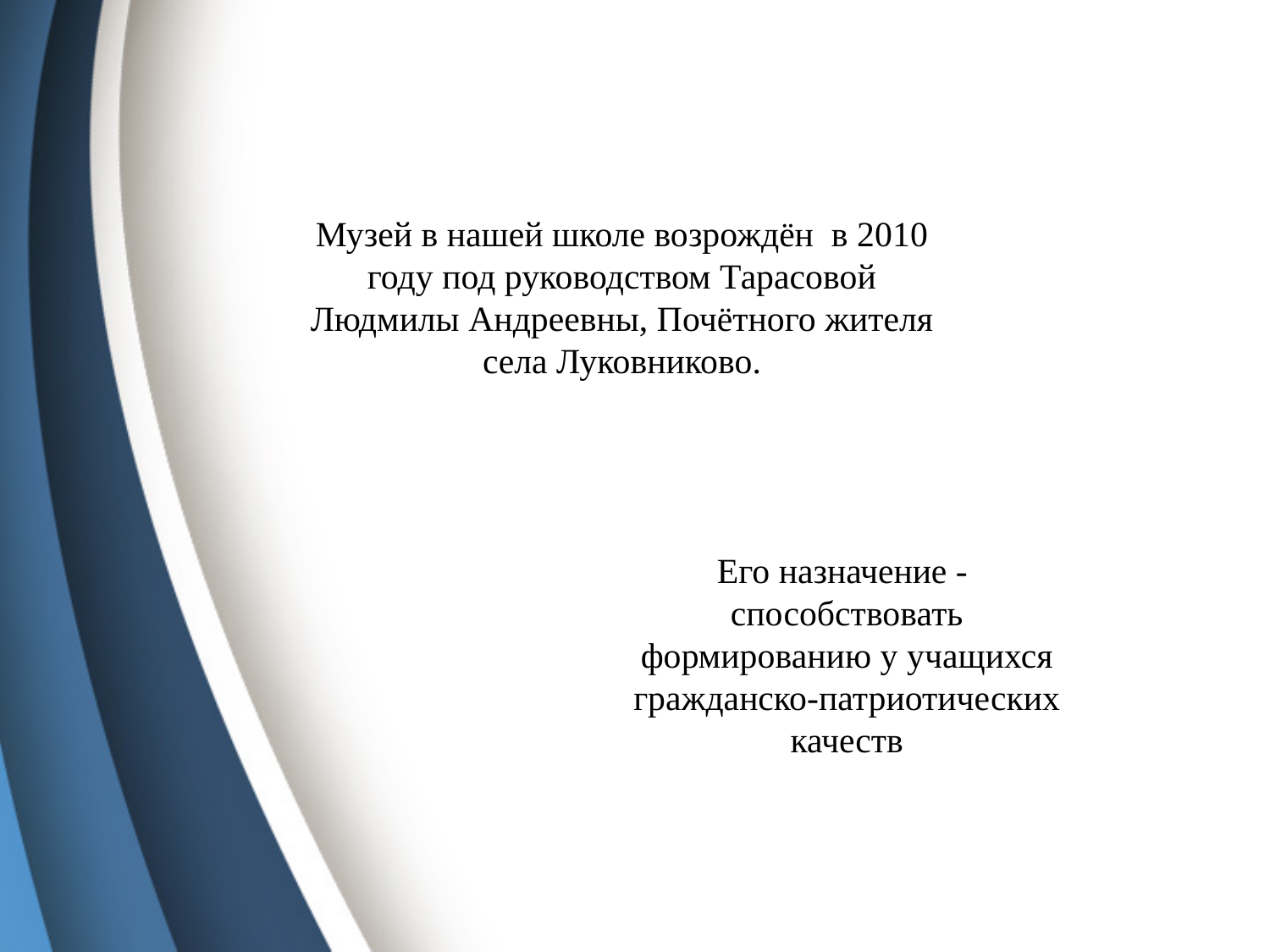

Музей в нашей школе возрождён  в 2010 году под руководством Тарасовой Людмилы Андреевны, Почётного жителя села Луковниково.

Его назначение -  способствовать формированию у учащихся гражданско-патриотических качеств